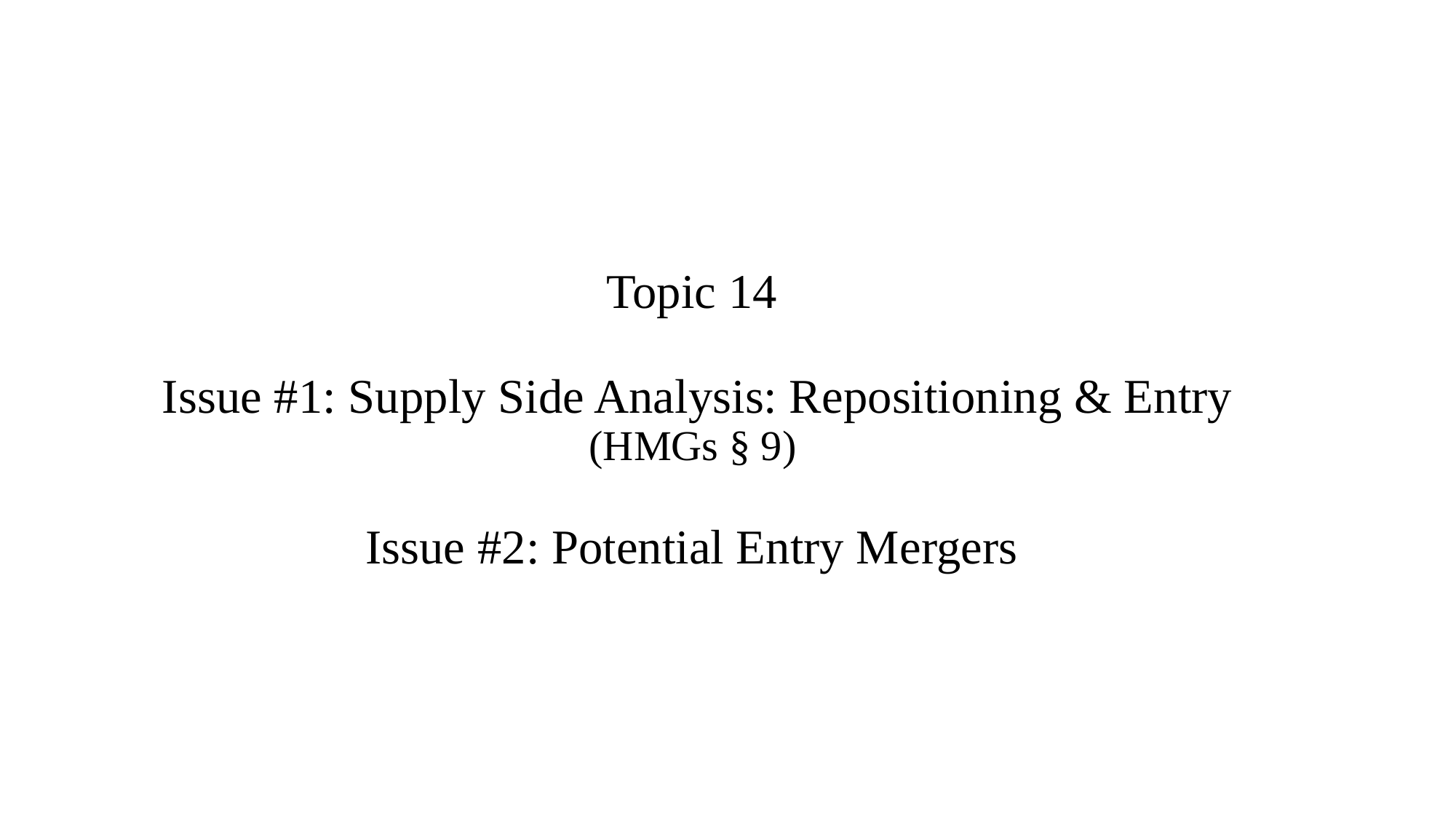

# Topic 14 Issue #1: Supply Side Analysis: Repositioning & Entry (HMGs § 9) Issue #2: Potential Entry Mergers